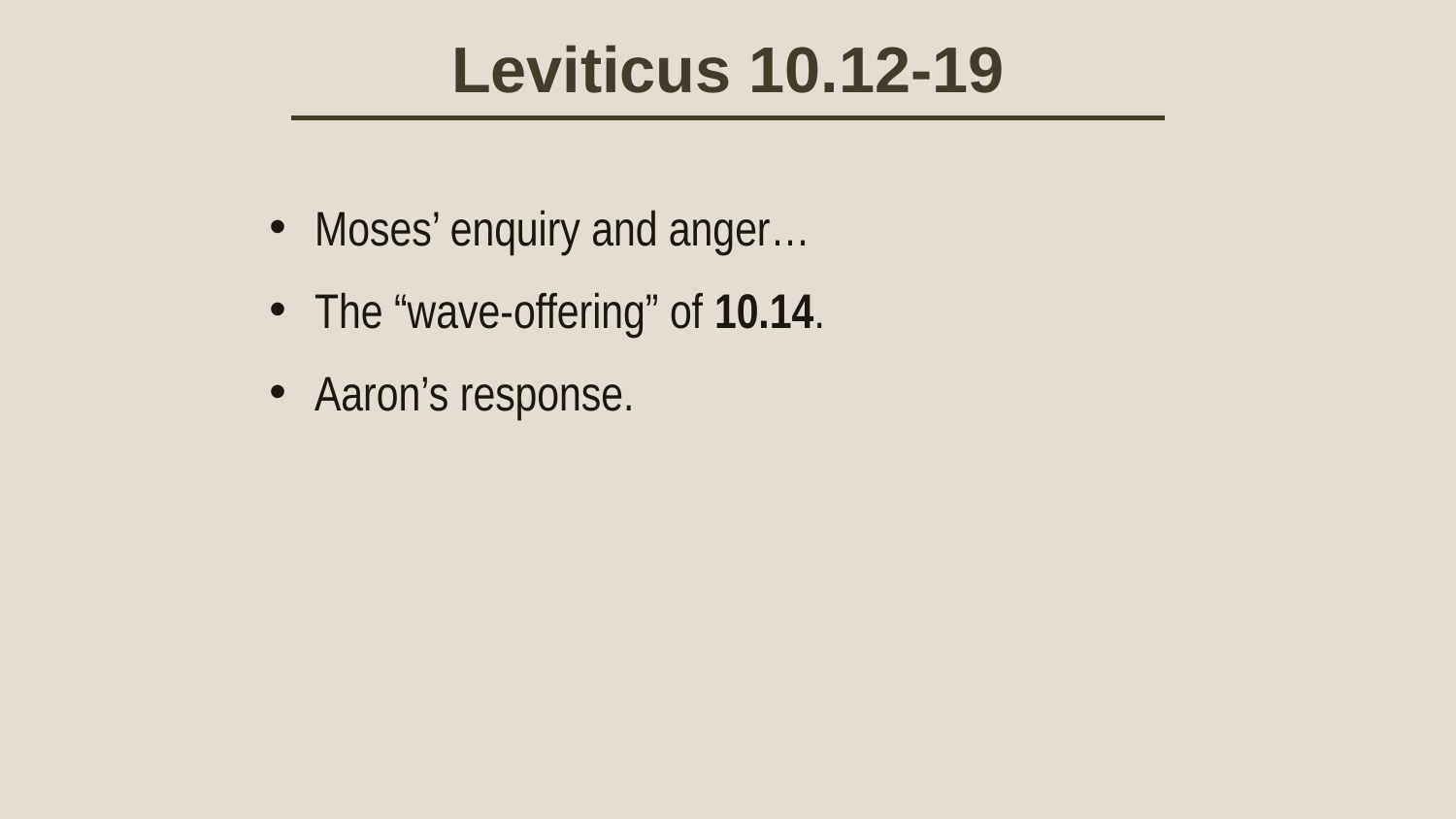

Leviticus 10.12-19
Moses’ enquiry and anger…

The “wave-offering” of 10.14.

Aaron’s response.